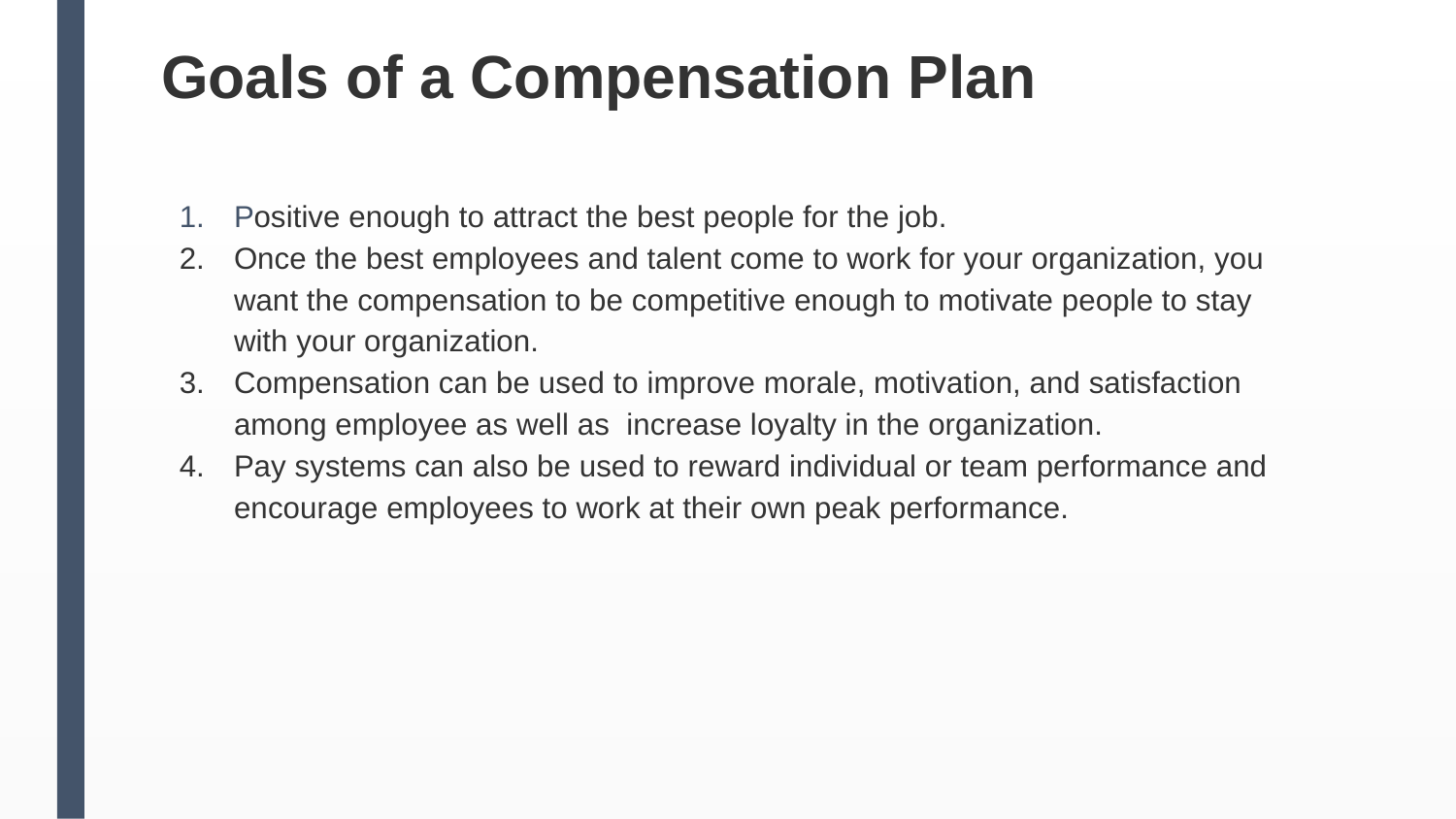

# Goals of a Compensation Plan

Positive enough to attract the best people for the job.
Once the best employees and talent come to work for your organization, you want the compensation to be competitive enough to motivate people to stay with your organization.
Compensation can be used to improve morale, motivation, and satisfaction among employee as well as  increase loyalty in the organization.
Pay systems can also be used to reward individual or team performance and encourage employees to work at their own peak performance.